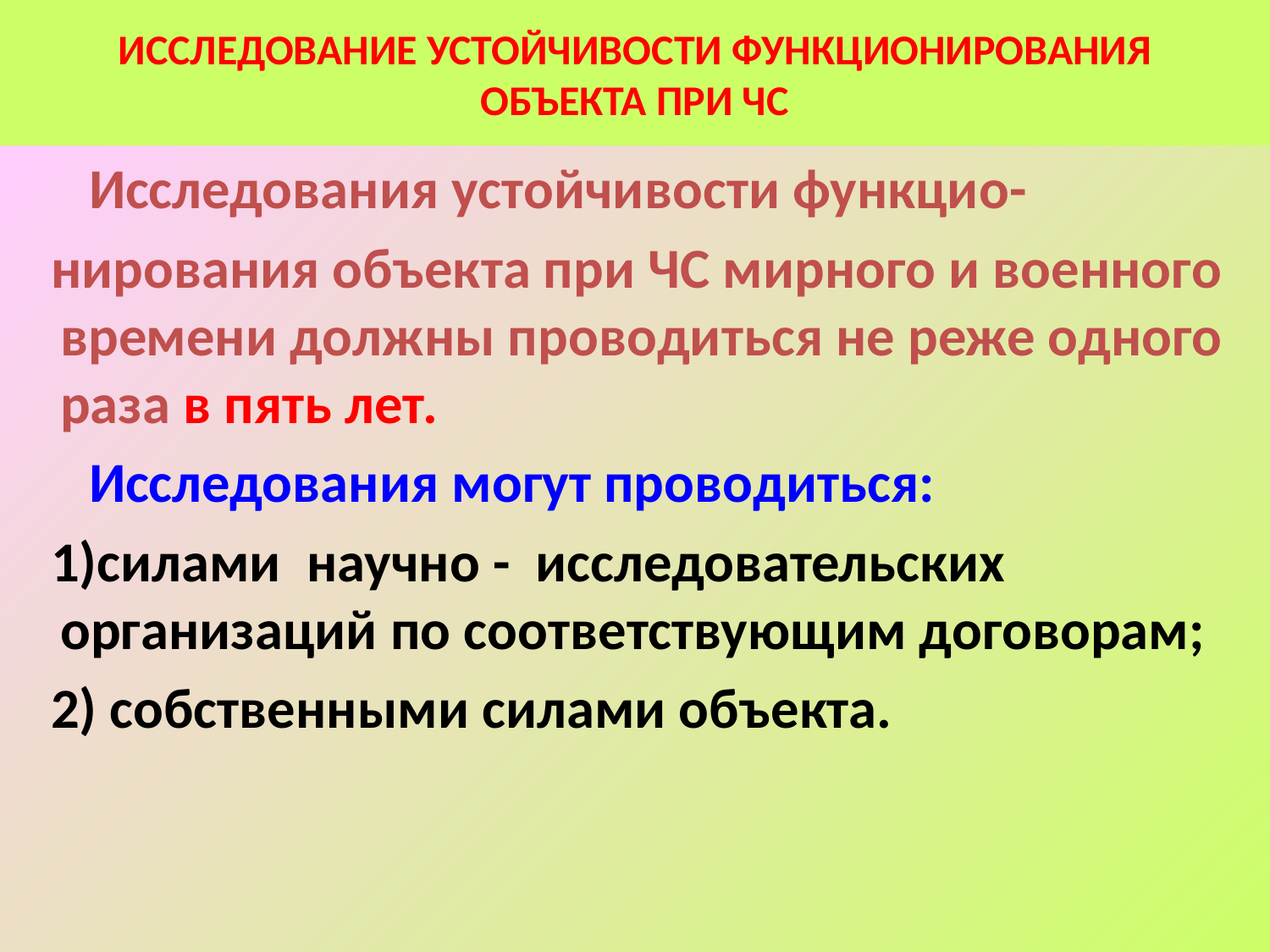

# ИССЛЕДОВАНИЕ УСТОЙЧИВОСТИ ФУНКЦИОНИРОВАНИЯ ОБЪЕКТА ПРИ ЧС
      Исследования устойчивости функцио-
   нирования объекта при ЧС мирного и военного времени должны проводиться не реже одного раза в пять лет.
      Исследования могут проводиться:
   1)силами  научно -  исследовательских организаций по соответствующим договорам;
   2) собственными силами объекта.